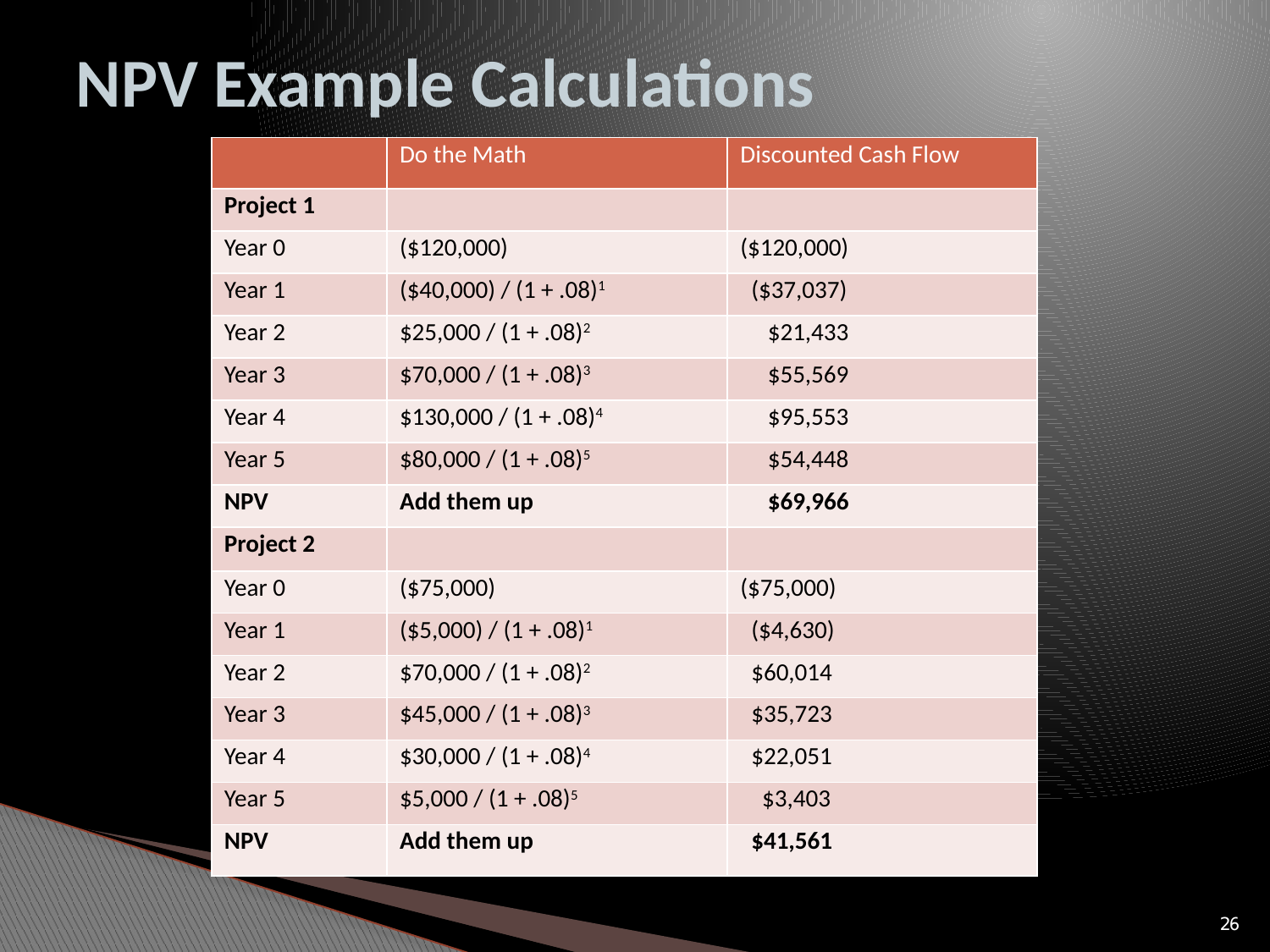

# NPV Example Calculations
|  | Do the Math | Discounted Cash Flow |
| --- | --- | --- |
| Project 1 |  |  |
| Year 0 | ($120,000) | ($120,000) |
| Year 1 | ($40,000) / (1 + .08)1 | ($37,037) |
| Year 2 | $25,000 / (1 + .08)2 | $21,433 |
| Year 3 | $70,000 / (1 + .08)3 | $55,569 |
| Year 4 | $130,000 / (1 + .08)4 | $95,553 |
| Year 5 | $80,000 / (1 + .08)5 | $54,448 |
| NPV | Add them up | $69,966 |
| Project 2 |  |  |
| Year 0 | ($75,000) | ($75,000) |
| Year 1 | ($5,000) / (1 + .08)1 | ($4,630) |
| Year 2 | $70,000 / (1 + .08)2 | $60,014 |
| Year 3 | $45,000 / (1 + .08)3 | $35,723 |
| Year 4 | $30,000 / (1 + .08)4 | $22,051 |
| Year 5 | $5,000 / (1 + .08)5 | $3,403 |
| NPV | Add them up | $41,561 |
26